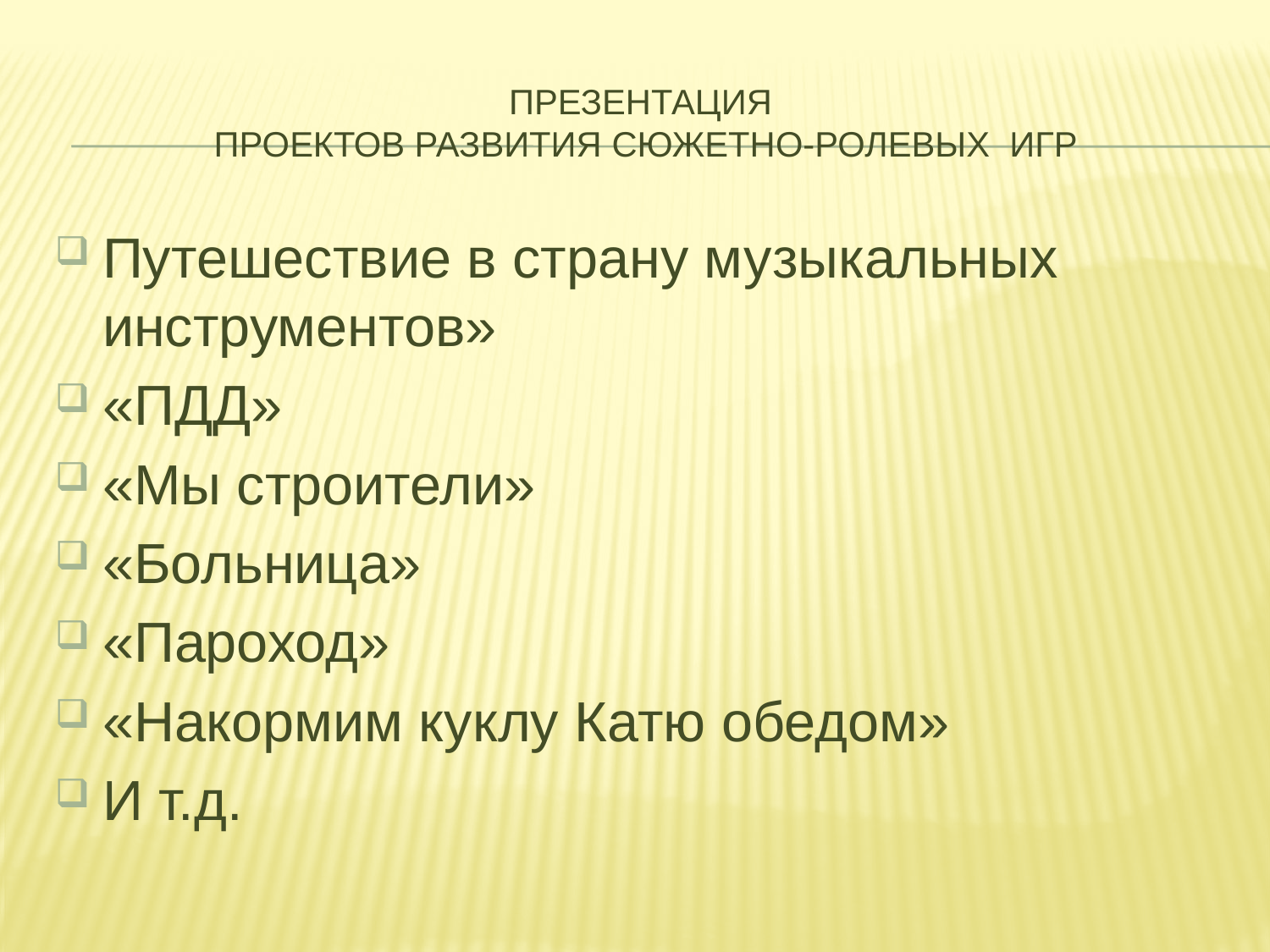

# Презентация проектов развития сюжетно-ролевых  игр
Путешествие в страну музыкальных инструментов»
«ПДД»
«Мы строители»
«Больница»
«Пароход»
«Накормим куклу Катю обедом»
И т.д.